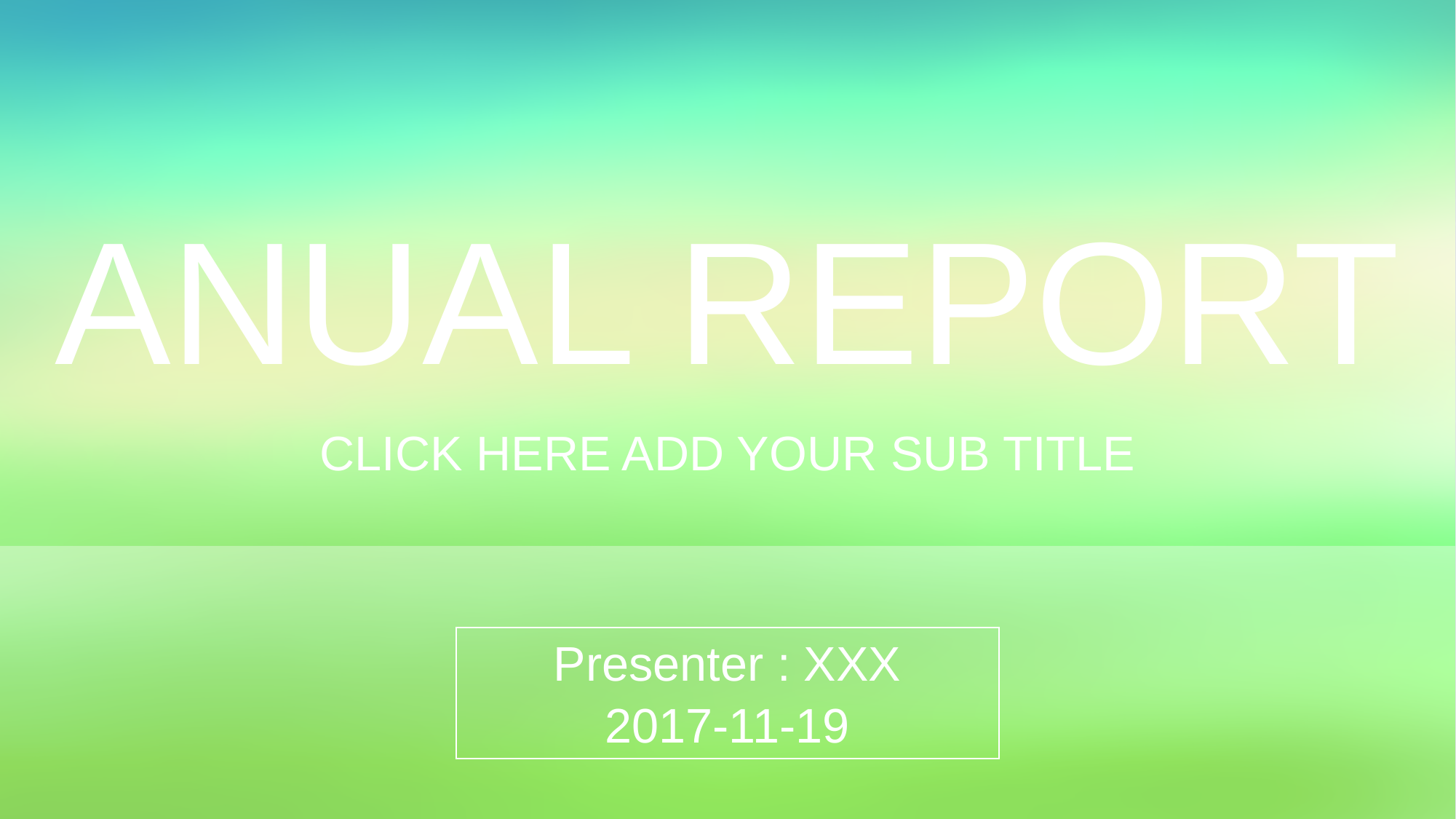

ANUAL REPORT
CLICK HERE ADD YOUR SUB TITLE

Presenter : XXX
2017-11-19